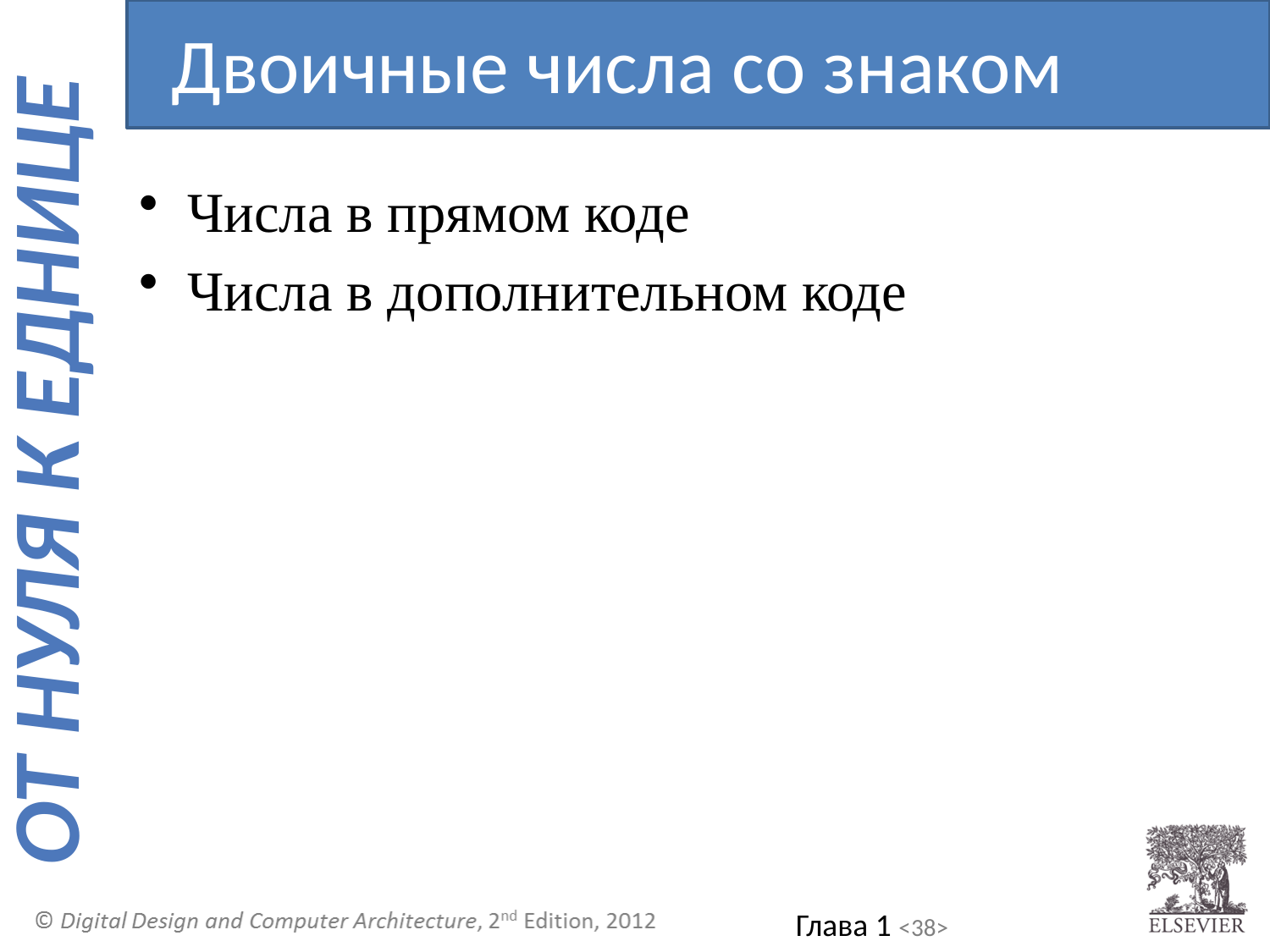

Двоичные числа со знаком

Числа в прямом коде
Числа в дополнительном коде